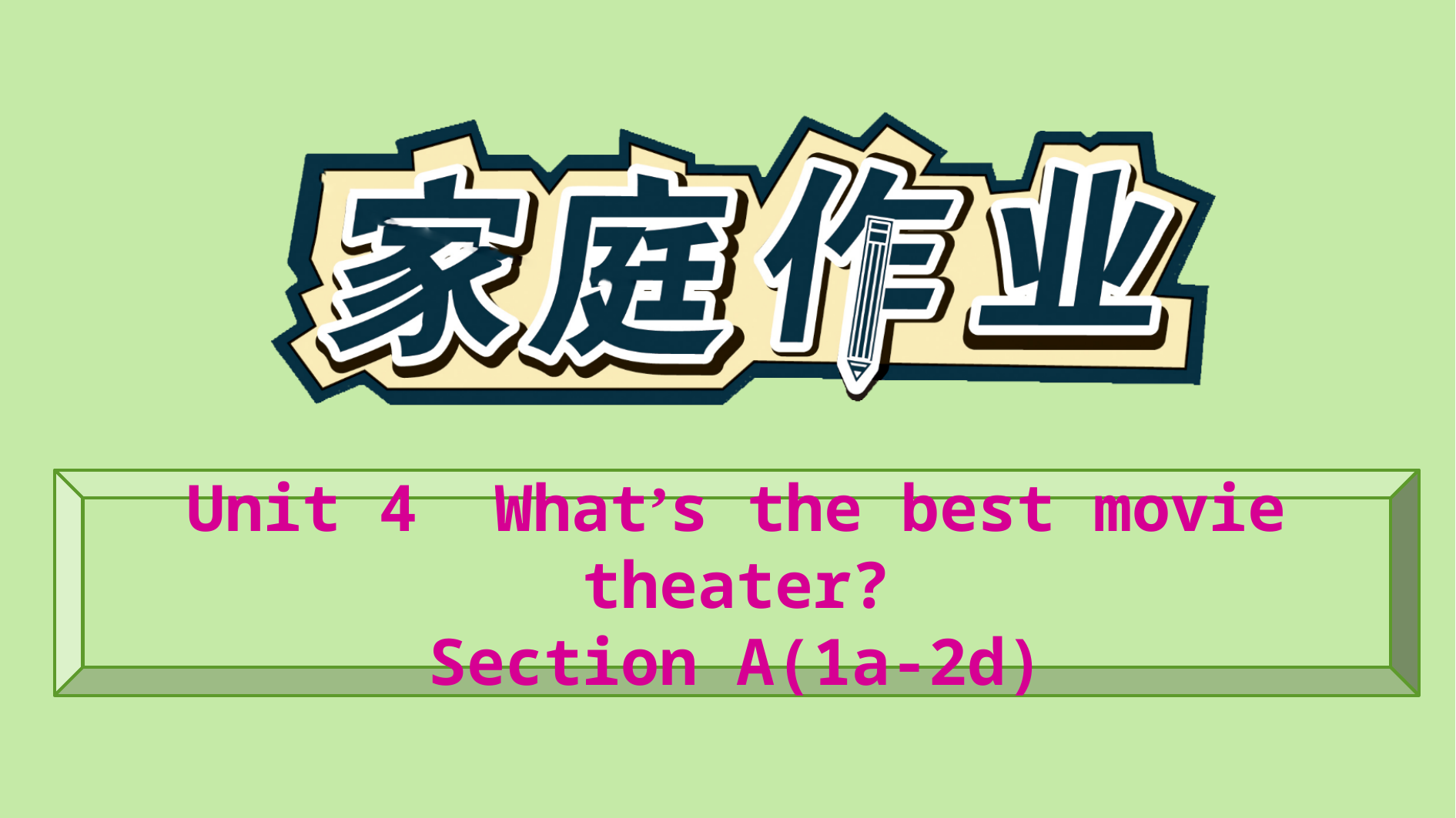

Unit 4  What’s the best movie theater?
Section A(1a-2d)